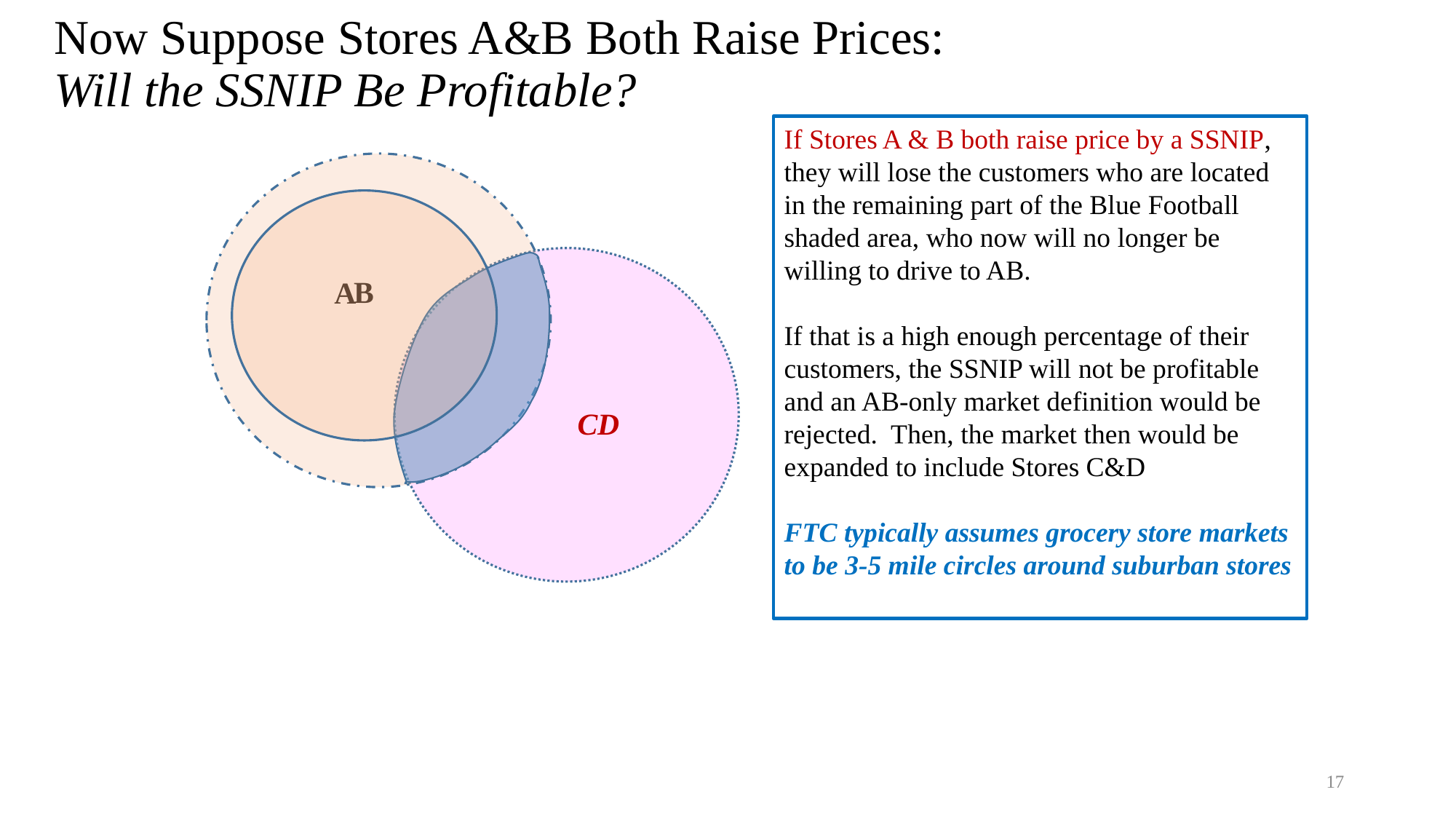

# Now Suppose Stores A&B Both Raise Prices: Will the SSNIP Be Profitable?
If Stores A & B both raise price by a SSNIP, they will lose the customers who are located in the remaining part of the Blue Football shaded area, who now will no longer be willing to drive to AB.

If that is a high enough percentage of their customers, the SSNIP will not be profitable and an AB-only market definition would be rejected.  Then, the market then would be expanded to include Stores C&D
FTC typically assumes grocery store markets to be 3-5 mile circles around suburban stores

B
A
CD

17